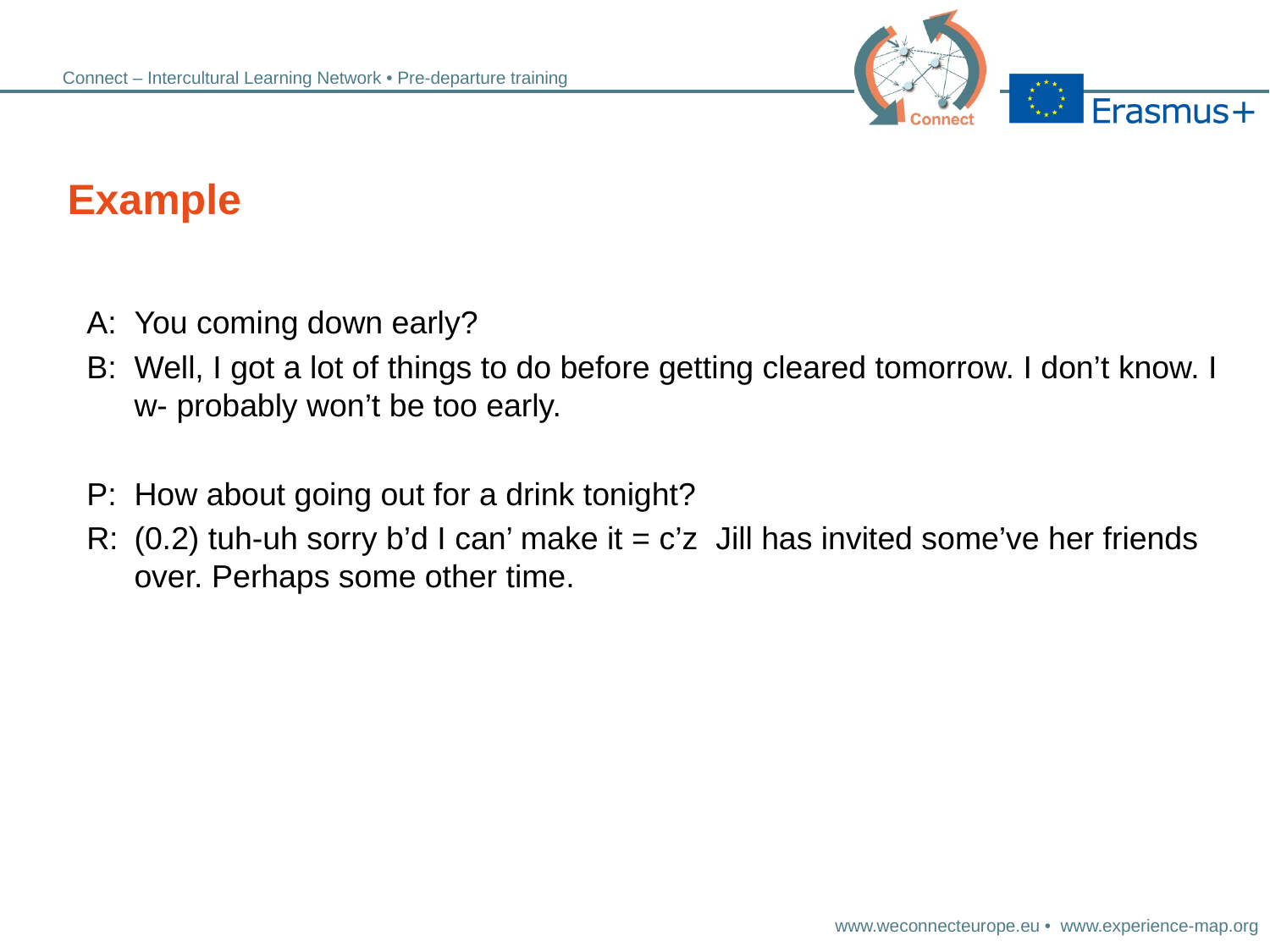

# Example
A:	You coming down early?
B:	Well, I got a lot of things to do before getting cleared tomorrow. I don’t know. I w- probably won’t be too early.

P:	How about going out for a drink tonight?
R:	(0.2) tuh-uh sorry b’d I can’ make it = c’z  Jill has invited some’ve her friends over. Perhaps some other time.